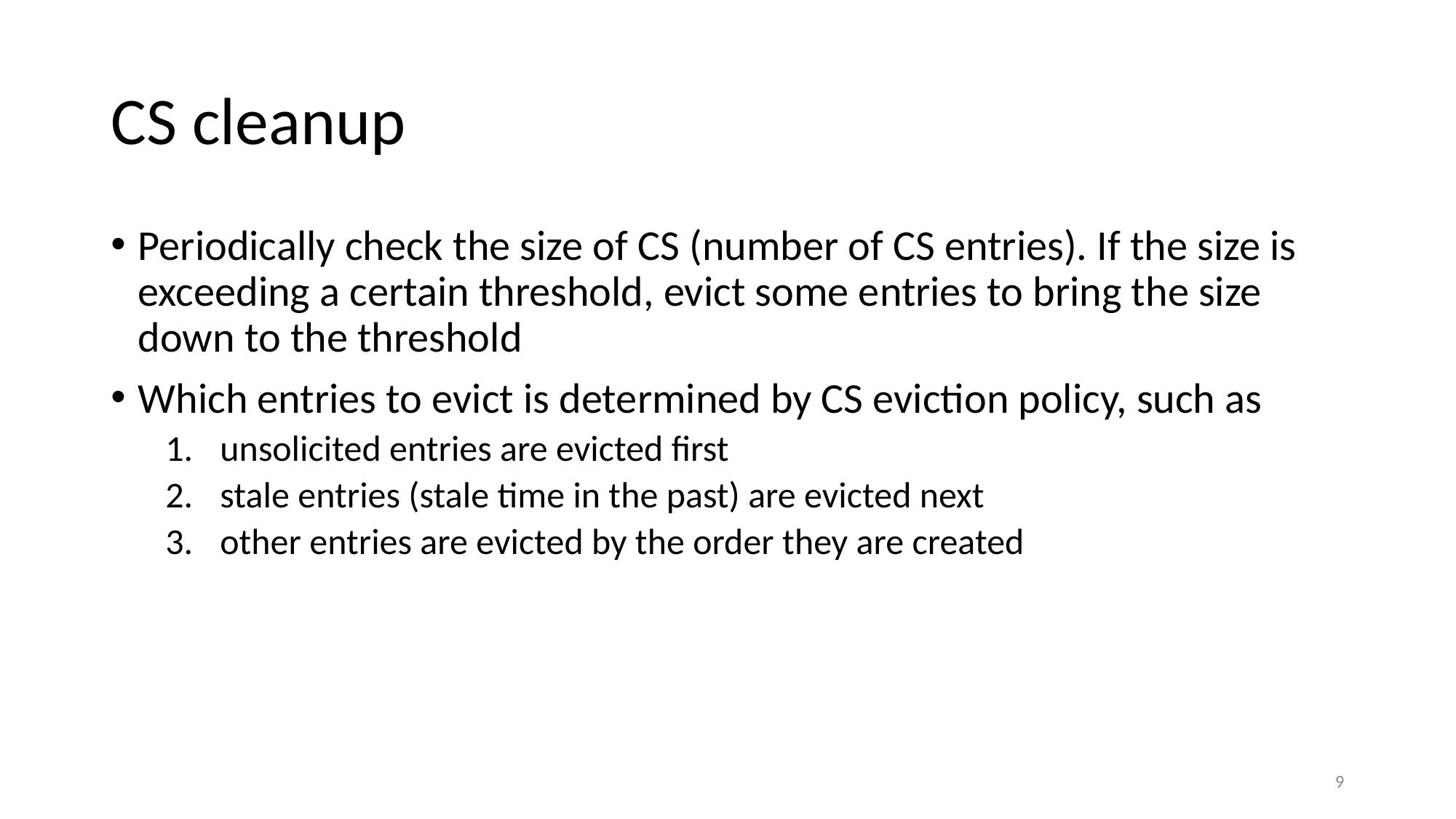

# CS cleanup
Periodically check the size of CS (number of CS entries). If the size is exceeding a certain threshold, evict some entries to bring the size down to the threshold
Which entries to evict is determined by CS eviction policy, such as
unsolicited entries are evicted first
stale entries (stale time in the past) are evicted next
other entries are evicted by the order they are created
9